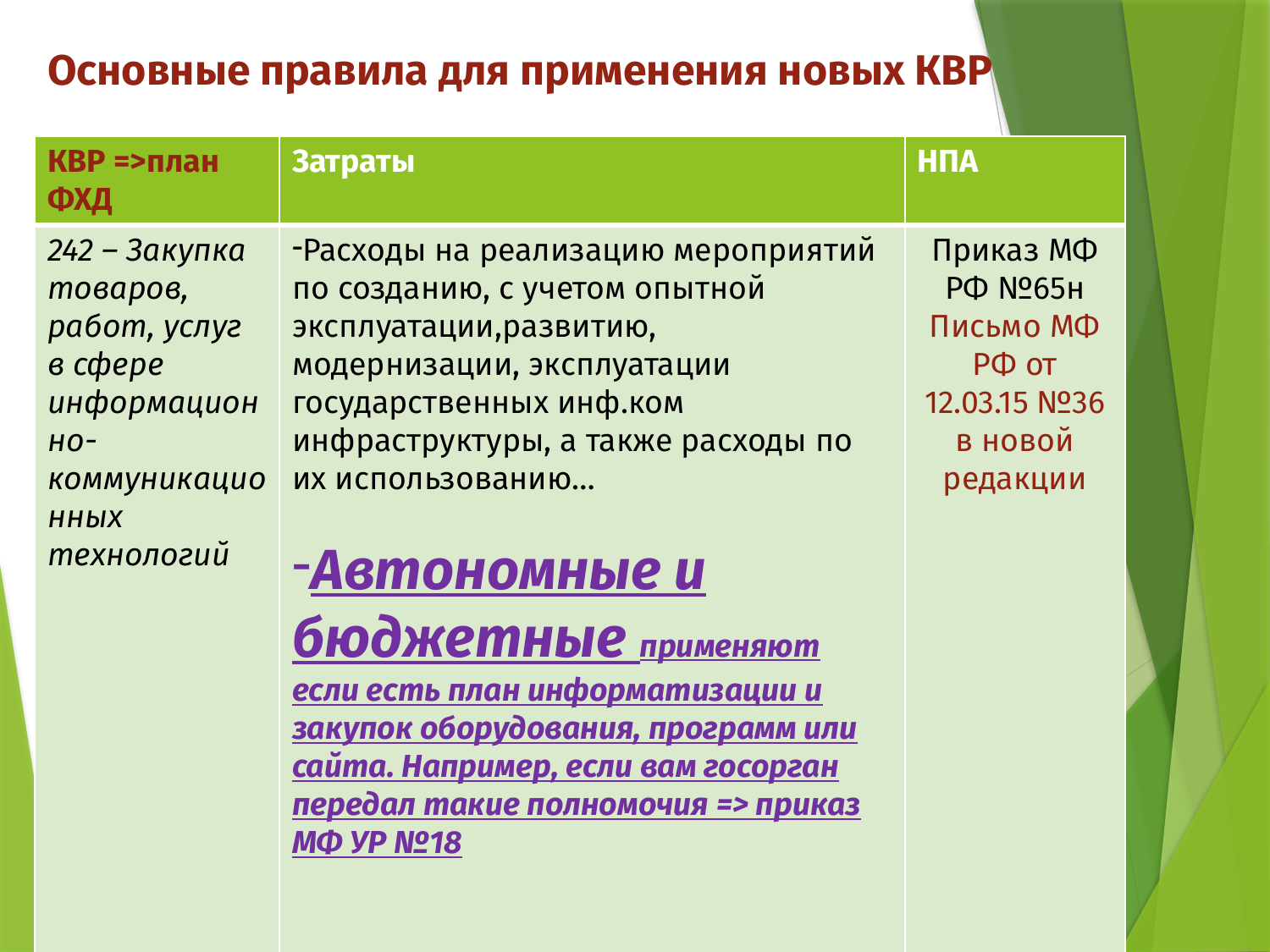

# Основные правила для применения новых КВР
| КВР =>план ФХД | Затраты | НПА |
| --- | --- | --- |
| 242 – Закупка товаров, работ, услуг в сфере информационно-коммуникационных технологий | Расходы на реализацию мероприятий по созданию, с учетом опытной эксплуатации,развитию, модернизации, эксплуатации государственных инф.ком инфраструктуры, а также расходы по их использованию… Автономные и бюджетные применяют если есть план информатизации и закупок оборудования, программ или сайта. Например, если вам госорган передал такие полномочия => приказ МФ УР №18 | Приказ МФ РФ №65н Письмо МФ РФ от 12.03.15 №36 в новой редакции |